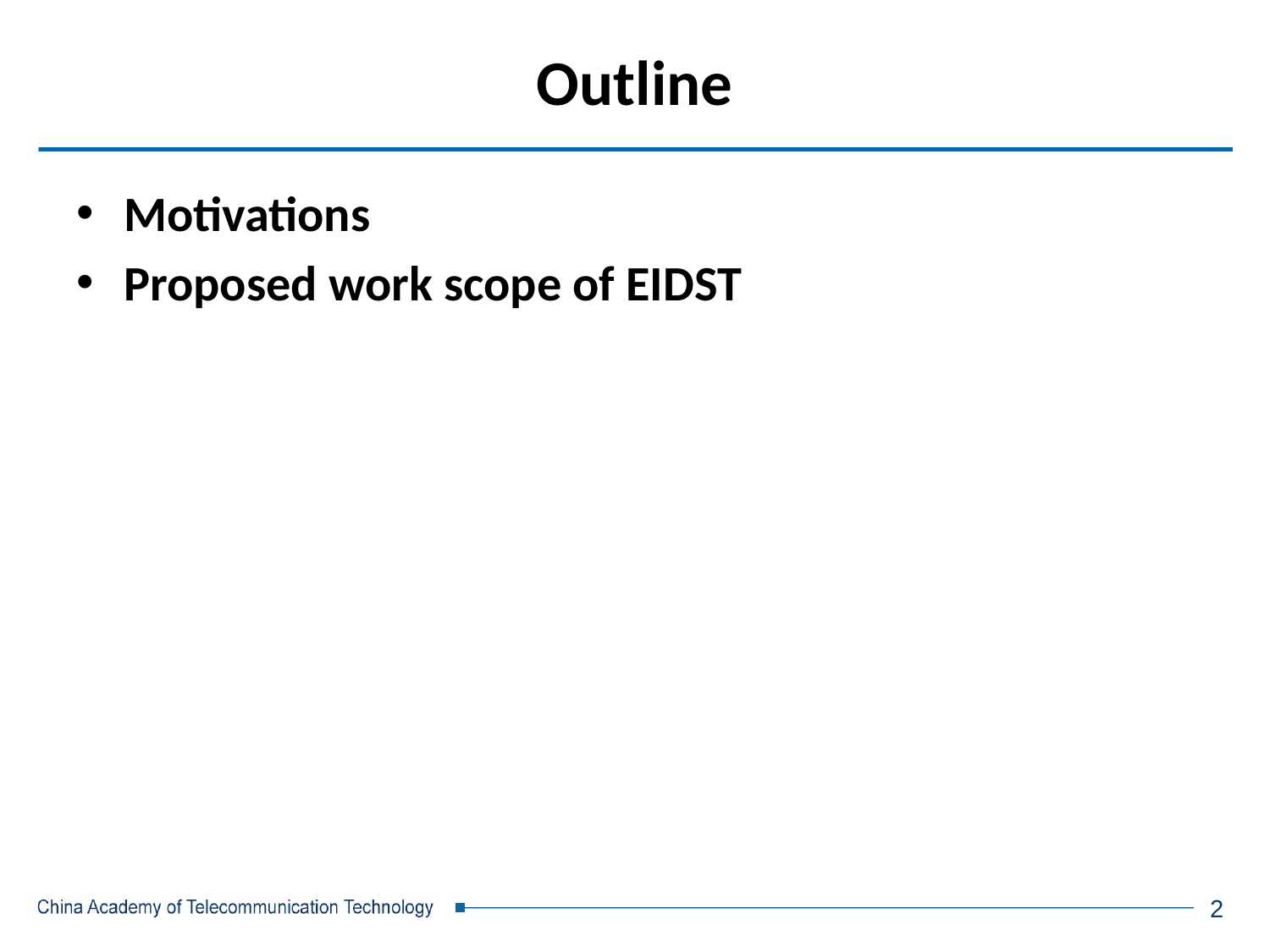

# Outline
Motivations
Proposed work scope of EIDST
2